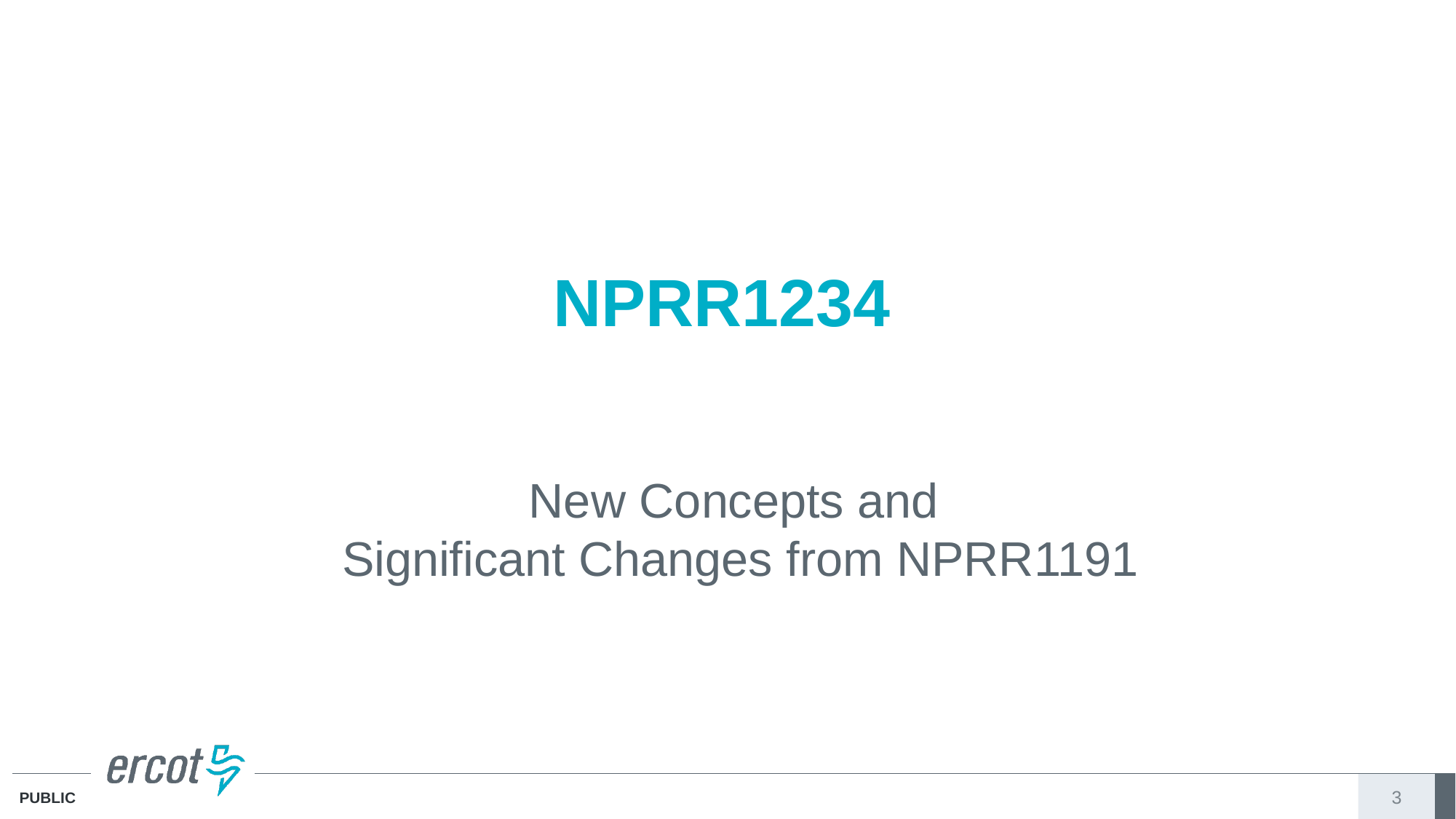

# NPRR1234
New Concepts and
Significant Changes from NPRR1191
3